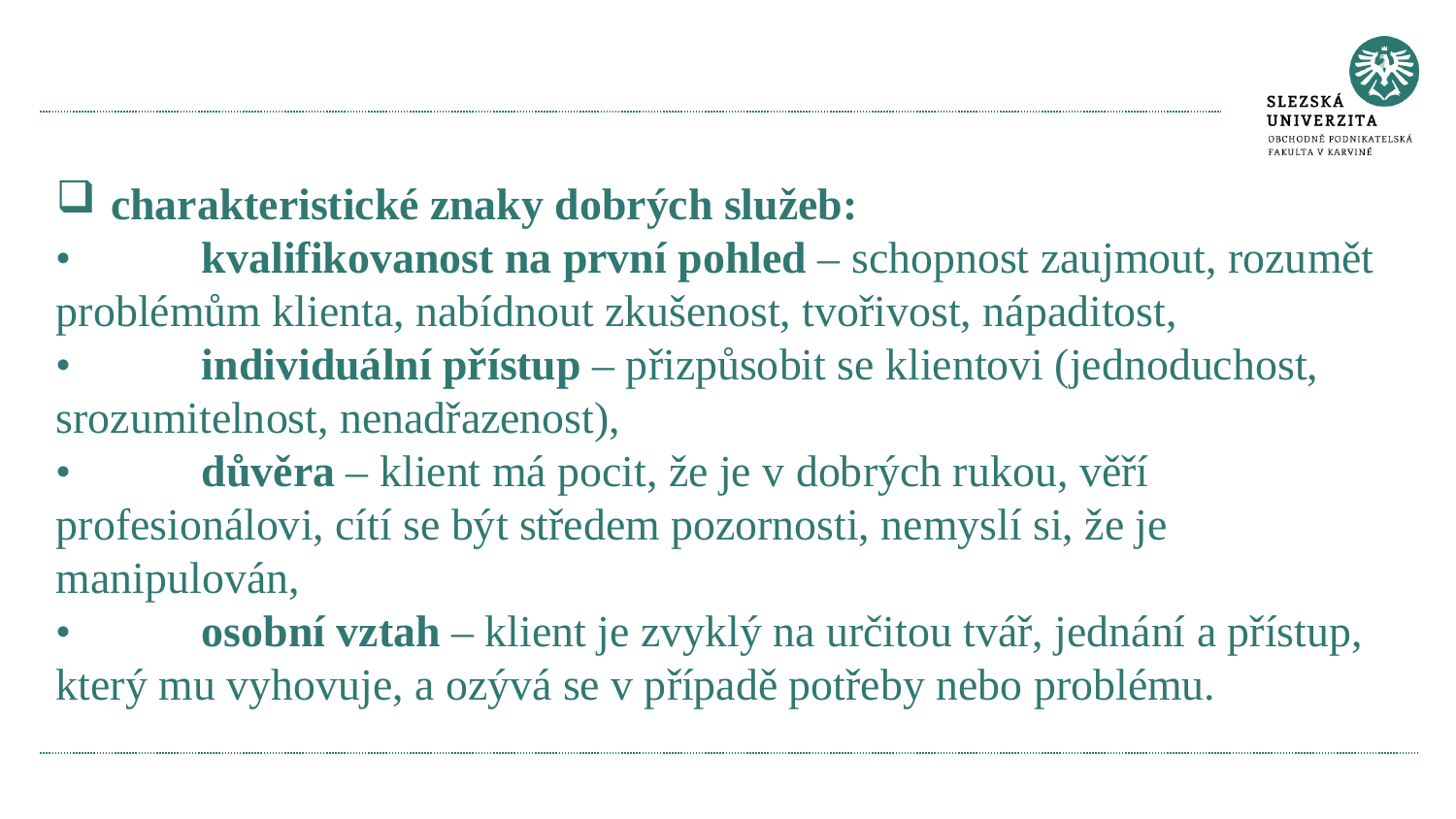

#
charakteristické znaky dobrých služeb:
•	kvalifikovanost na první pohled – schopnost zaujmout, rozumět problémům klienta, nabídnout zkušenost, tvořivost, nápaditost,
•	individuální přístup – přizpůsobit se klientovi (jednoduchost, srozumitelnost, nenadřazenost),
•	důvěra – klient má pocit, že je v dobrých rukou, věří profesionálovi, cítí se být středem pozornosti, nemyslí si, že je manipulován,
•	osobní vztah – klient je zvyklý na určitou tvář, jednání a přístup, který mu vyhovuje, a ozývá se v případě potřeby nebo problému.